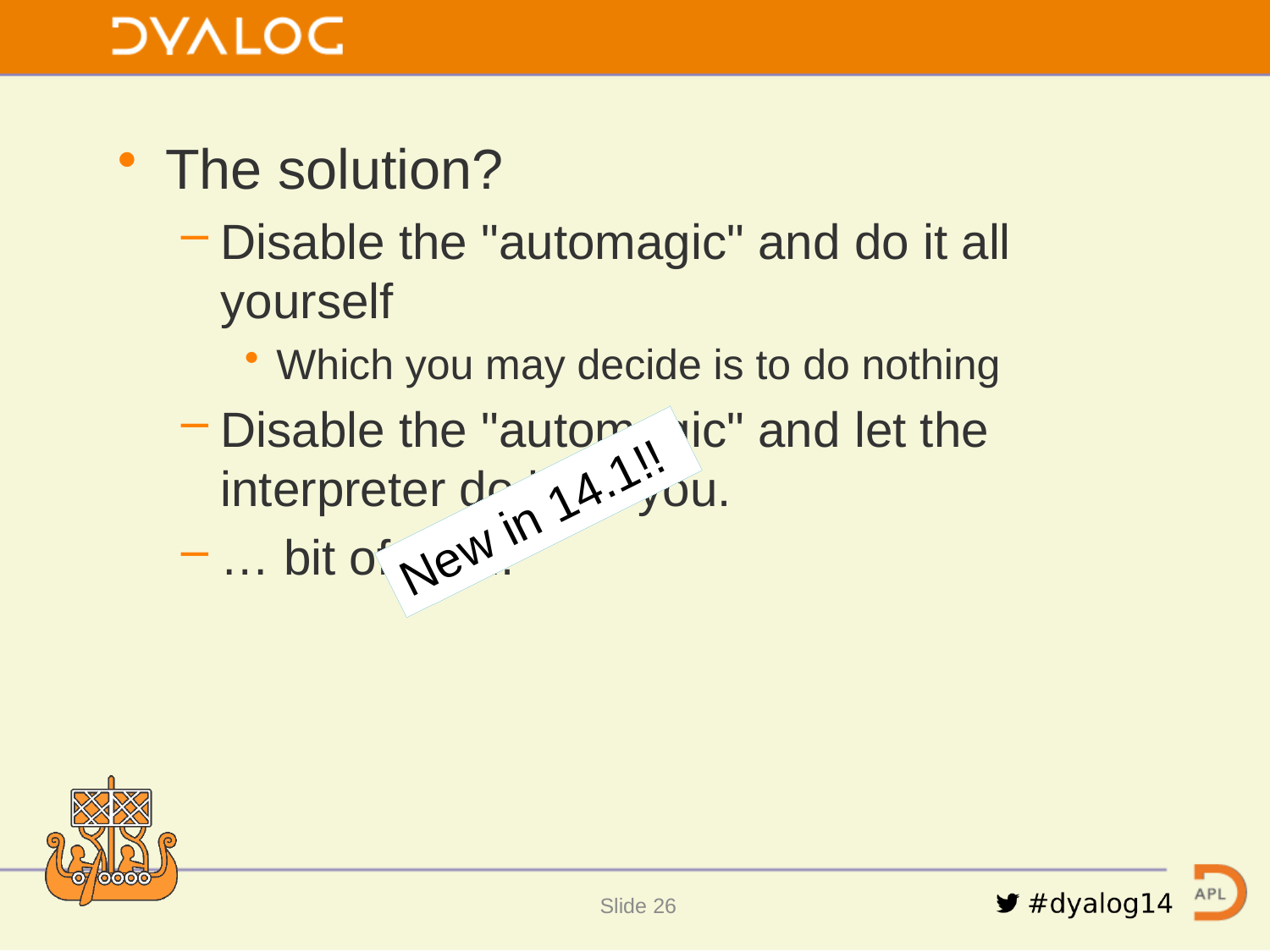

The solution?
Disable the "automagic" and do it all yourself
Which you may decide is to do nothing
Disable the "automagic" and let the interpreter do it for you.
… bit of both.
New in 14.1!!
Slide 26